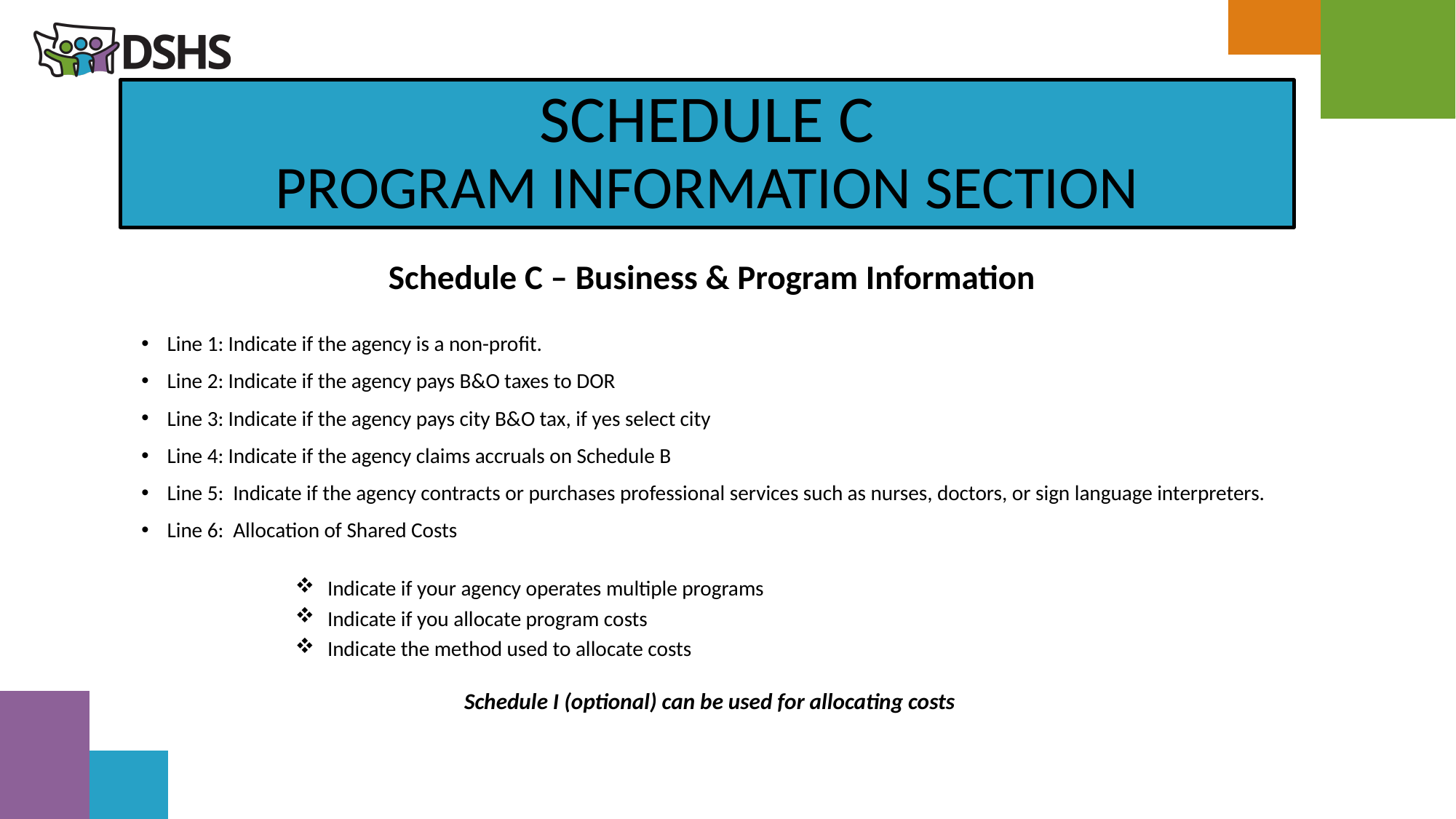

# SCHEDULE C PROGRAM INFORMATION SECTION
Schedule C – Business & Program Information

Line 1: Indicate if the agency is a non-profit.
Line 2: Indicate if the agency pays B&O taxes to DOR
Line 3: Indicate if the agency pays city B&O tax, if yes select city
Line 4: Indicate if the agency claims accruals on Schedule B
Line 5:  Indicate if the agency contracts or purchases professional services such as nurses, doctors, or sign language interpreters.
Line 6:  Allocation of Shared Costs

Indicate if your agency operates multiple programs
Indicate if you allocate program costs
Indicate the method used to allocate costs

Schedule I (optional) can be used for allocating costs